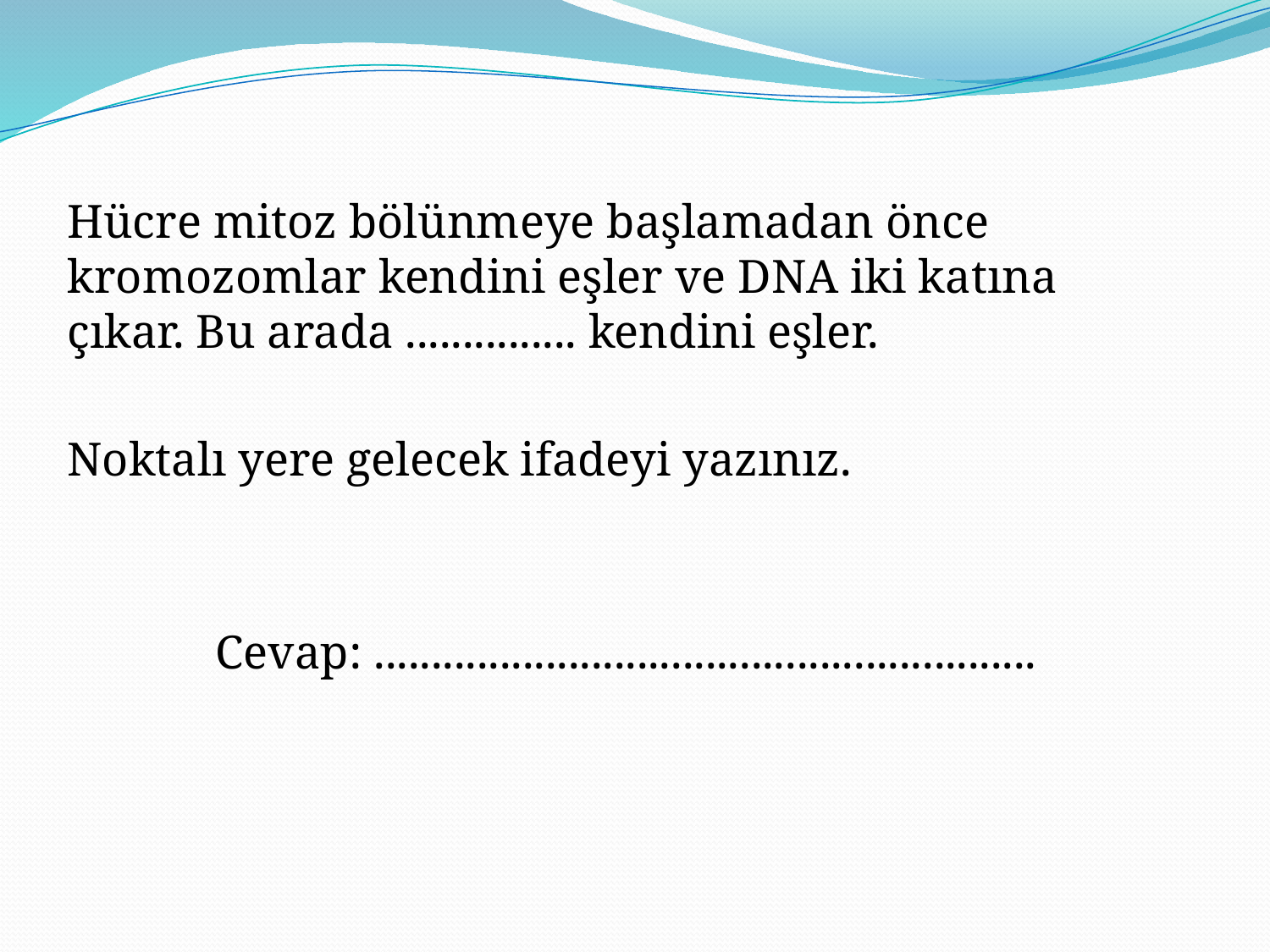

Hücre mitoz bölünmeye başlamadan önce kromozomlar kendini eşler ve DNA iki katına çıkar. Bu arada ............... kendini eşler.

Noktalı yere gelecek ifadeyi yazınız.

Cevap: ..........................................................